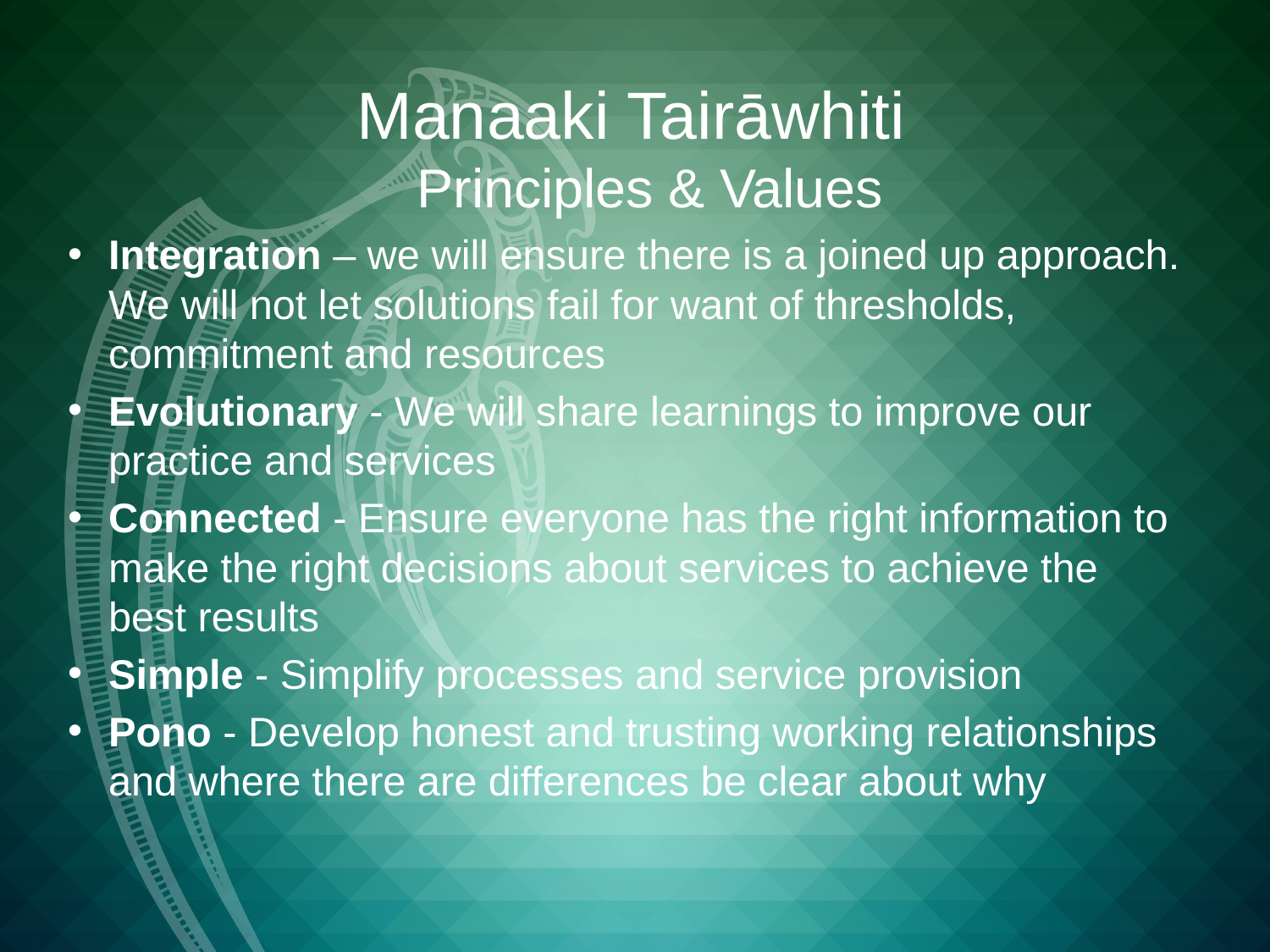

Manaaki Tairāwhiti
Principles & Values
Integration – we will ensure there is a joined up approach. We will not let solutions fail for want of thresholds, commitment and resources
Evolutionary - We will share learnings to improve our practice and services
Connected - Ensure everyone has the right information to make the right decisions about services to achieve the best results
Simple - Simplify processes and service provision
Pono - Develop honest and trusting working relationships and where there are differences be clear about why